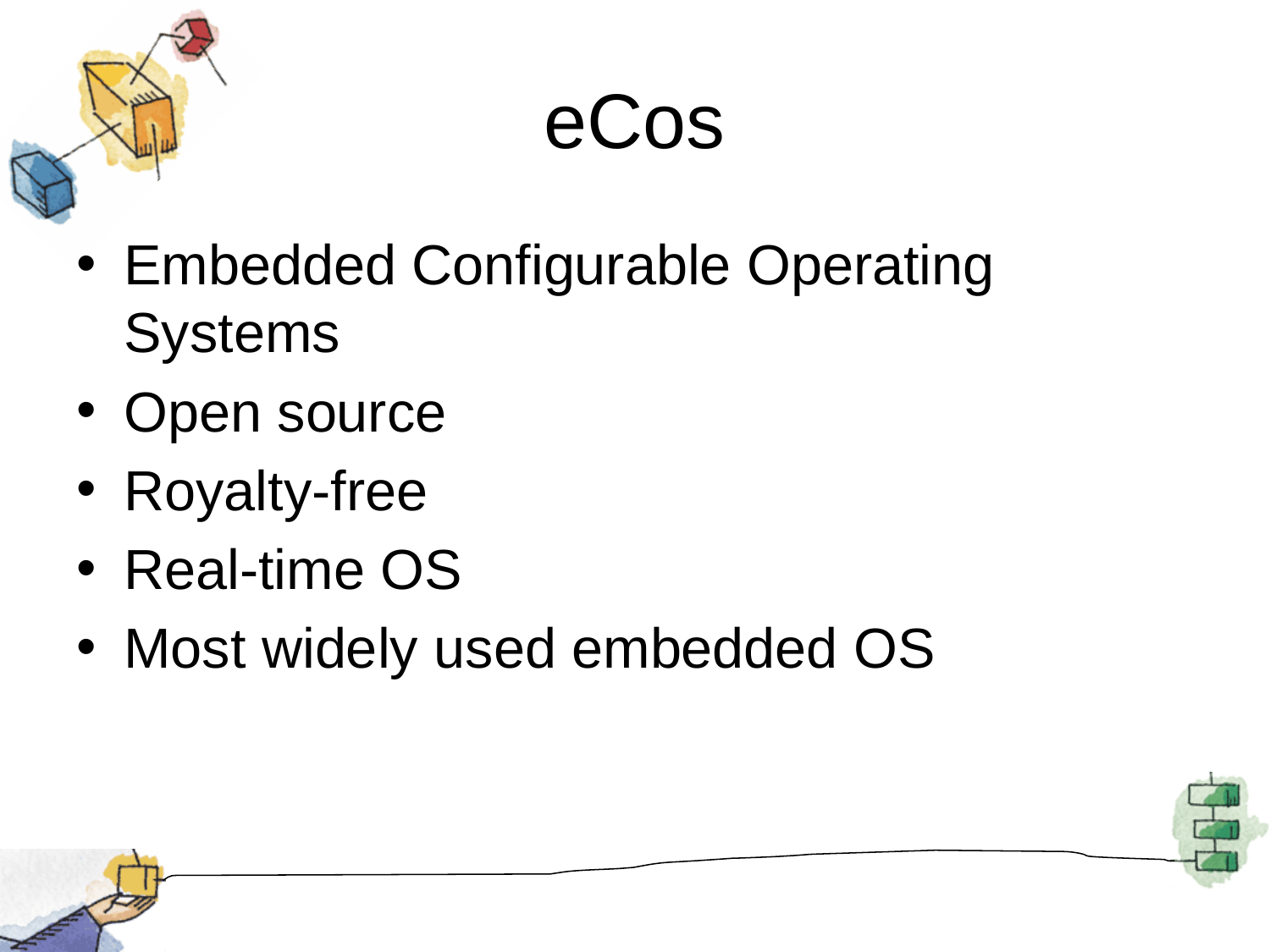

# eCos
Embedded Configurable Operating Systems
Open source
Royalty-free
Real-time OS
Most widely used embedded OS